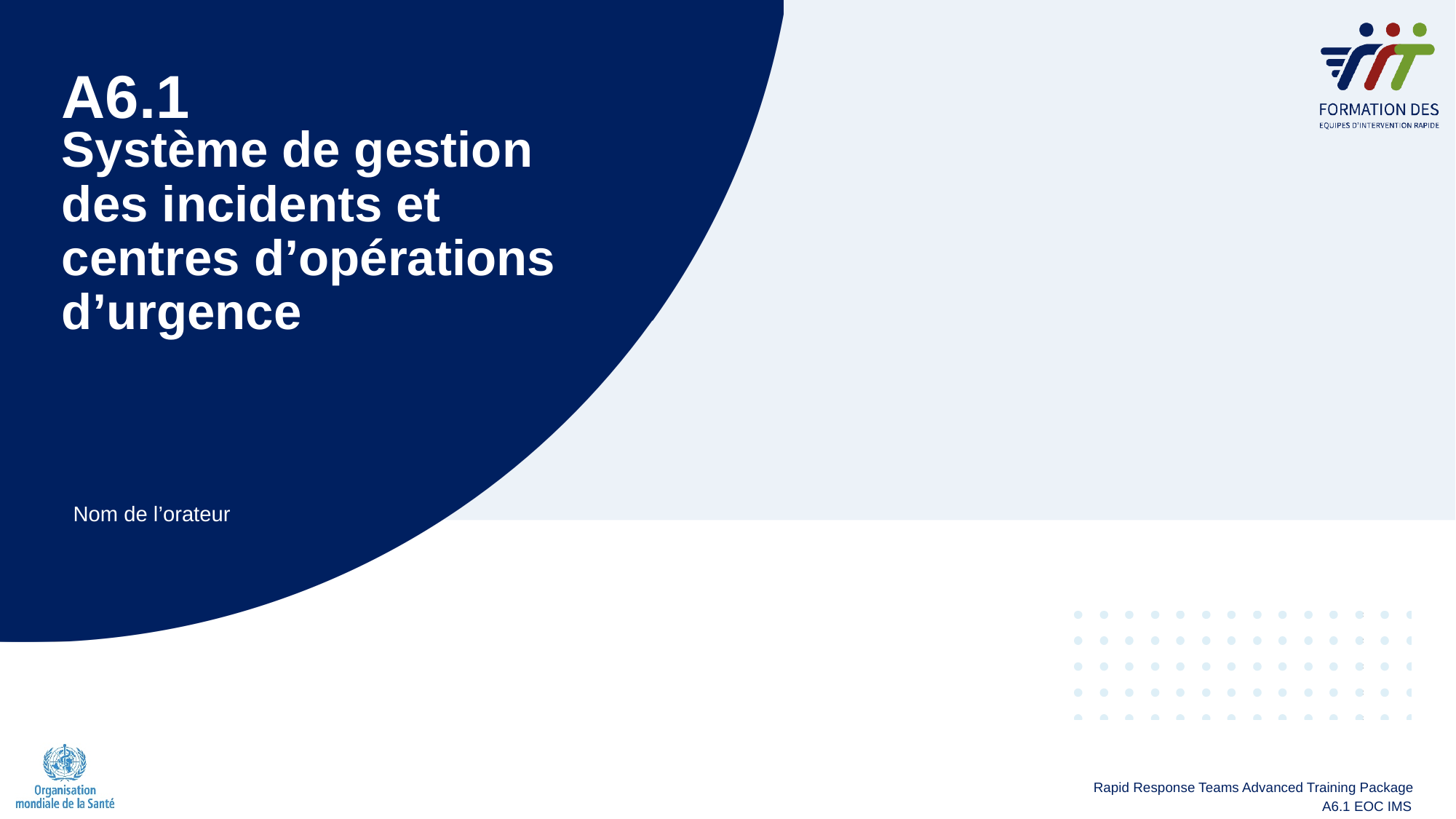

A6.1
# Système de gestion des incidents et centres d’opérations d’urgence
Nom de l’orateur
1